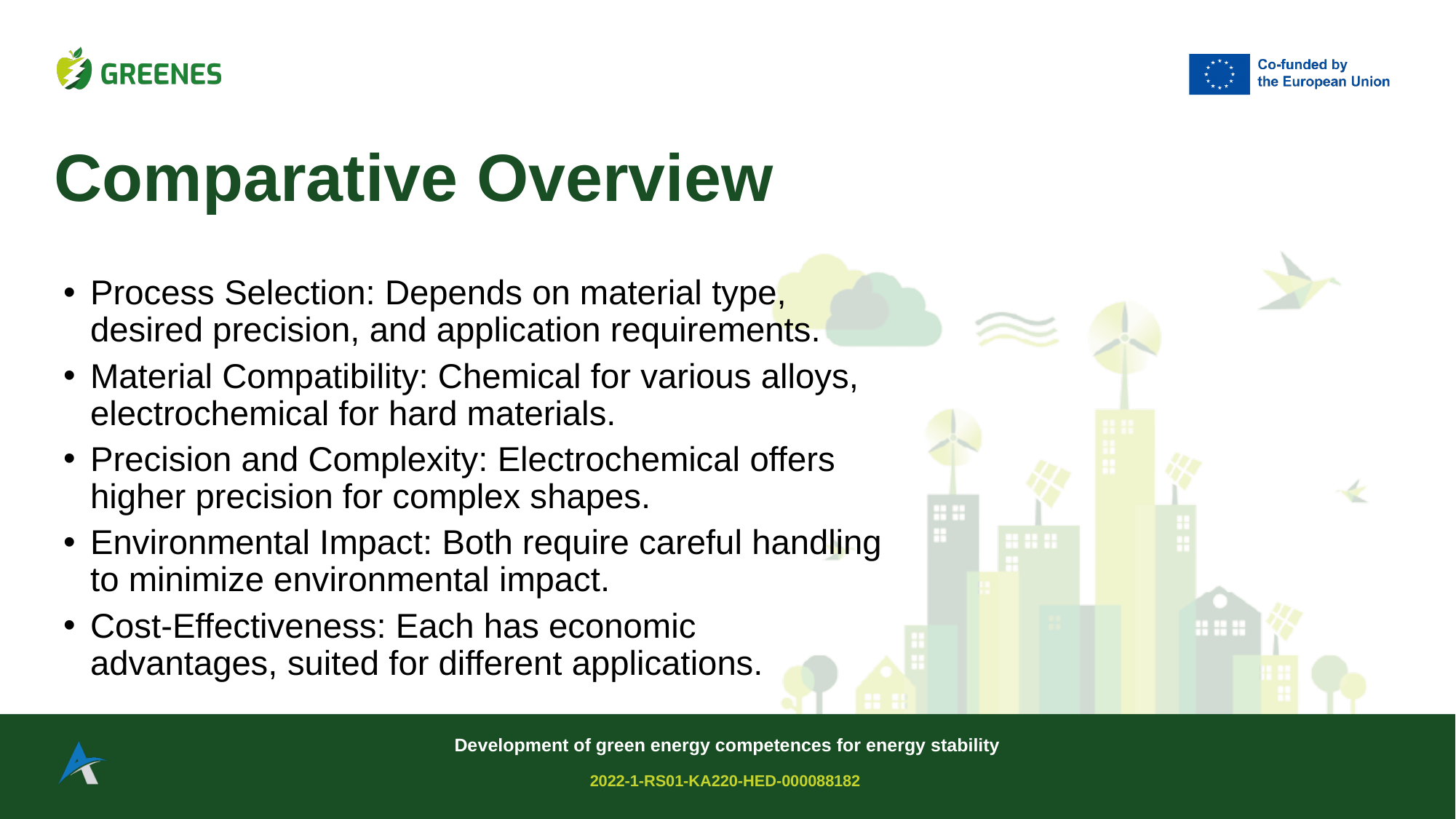

# Comparative Overview
Process Selection: Depends on material type, desired precision, and application requirements.
Material Compatibility: Chemical for various alloys, electrochemical for hard materials.
Precision and Complexity: Electrochemical offers higher precision for complex shapes.
Environmental Impact: Both require careful handling to minimize environmental impact.
Cost-Effectiveness: Each has economic advantages, suited for different applications.